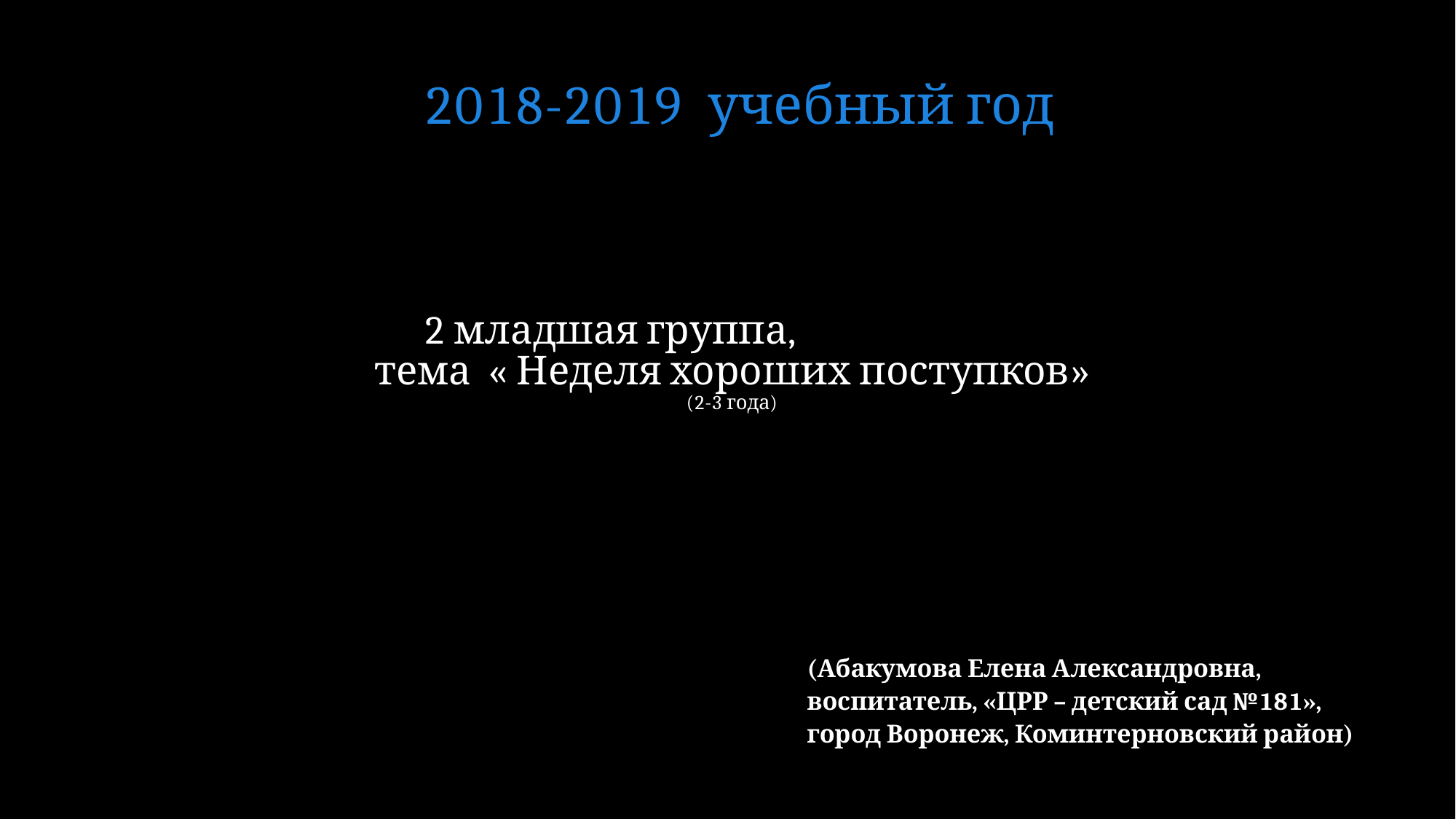

2018-2019  учебный год
# 2 младшая группа,                               тема  « Неделя хороших поступков» (2-3 года)

(Абакумова Елена Александровна, воспитатель, «ЦРР – детский сад №181», город Воронеж, Коминтерновский район)